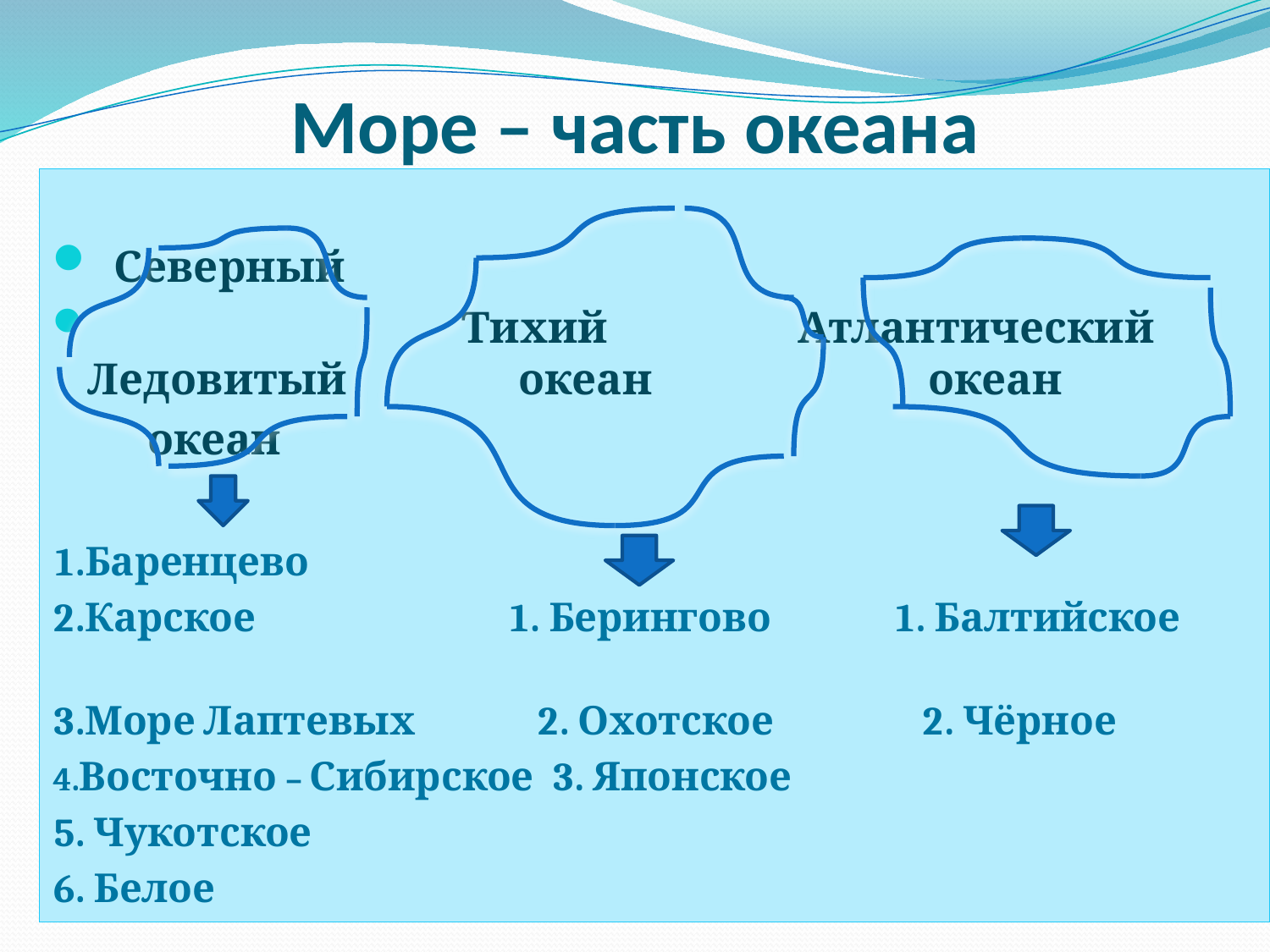

# Море – часть океана

  Северный
                                       Тихий                    Атлантический Ледовитый                  океан                             океан
          океан

1.Баренцево
2.Карское                             1. Берингово              1. Балтийское
3.Море Лаптевых              2. Охотское                 2. Чёрное
4.Восточно – Сибирское  3. Японское
5. Чукотское
6. Белое